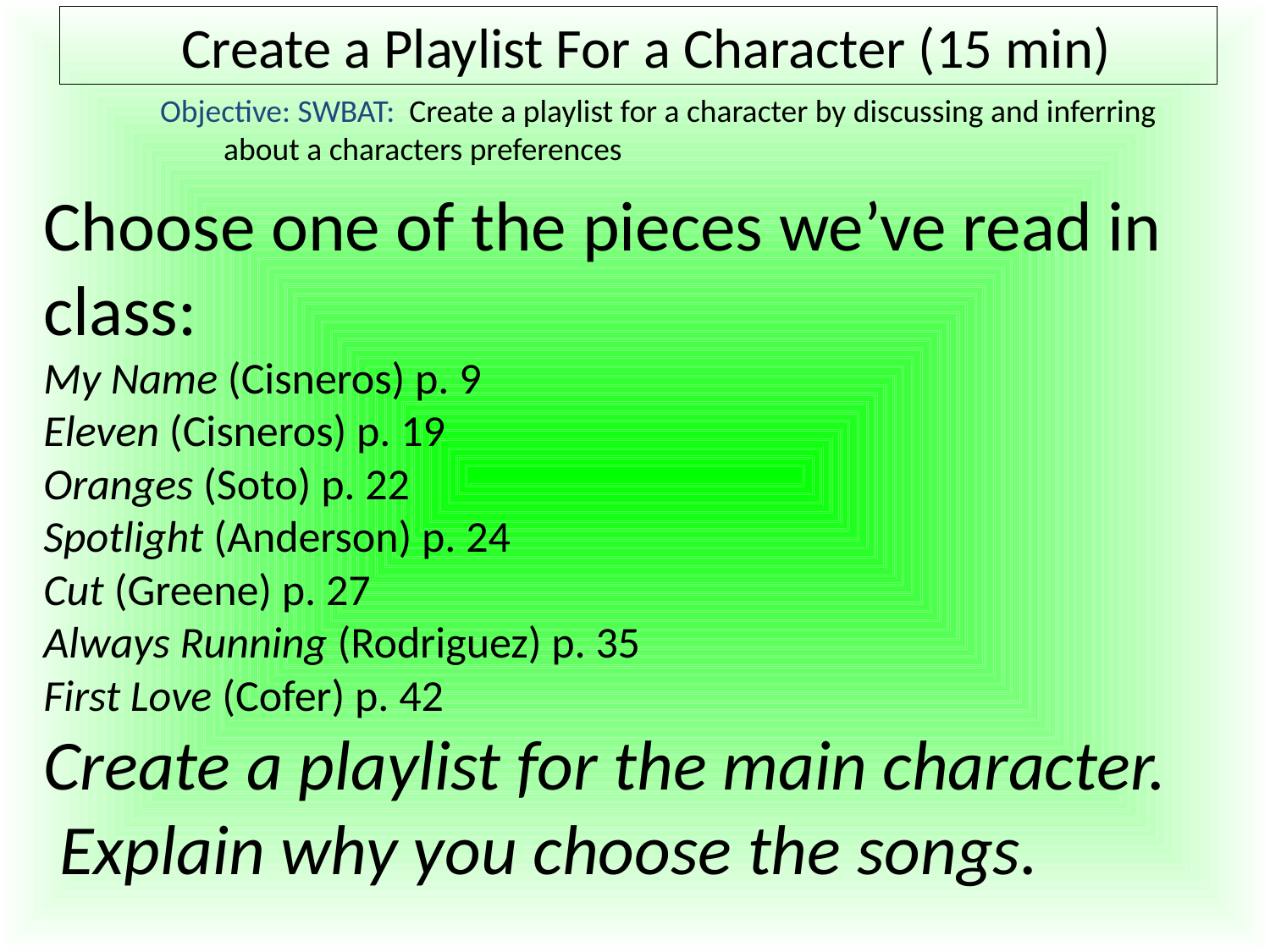

# Create a Playlist For a Character (15 min)
Objective: SWBAT:  Create a playlist for a character by discussing and inferring about a characters preferences
Choose one of the pieces we’ve read in class:
My Name (Cisneros) p. 9
Eleven (Cisneros) p. 19
Oranges (Soto) p. 22
Spotlight (Anderson) p. 24
Cut (Greene) p. 27
Always Running (Rodriguez) p. 35
First Love (Cofer) p. 42
Create a playlist for the main character.  Explain why you choose the songs.